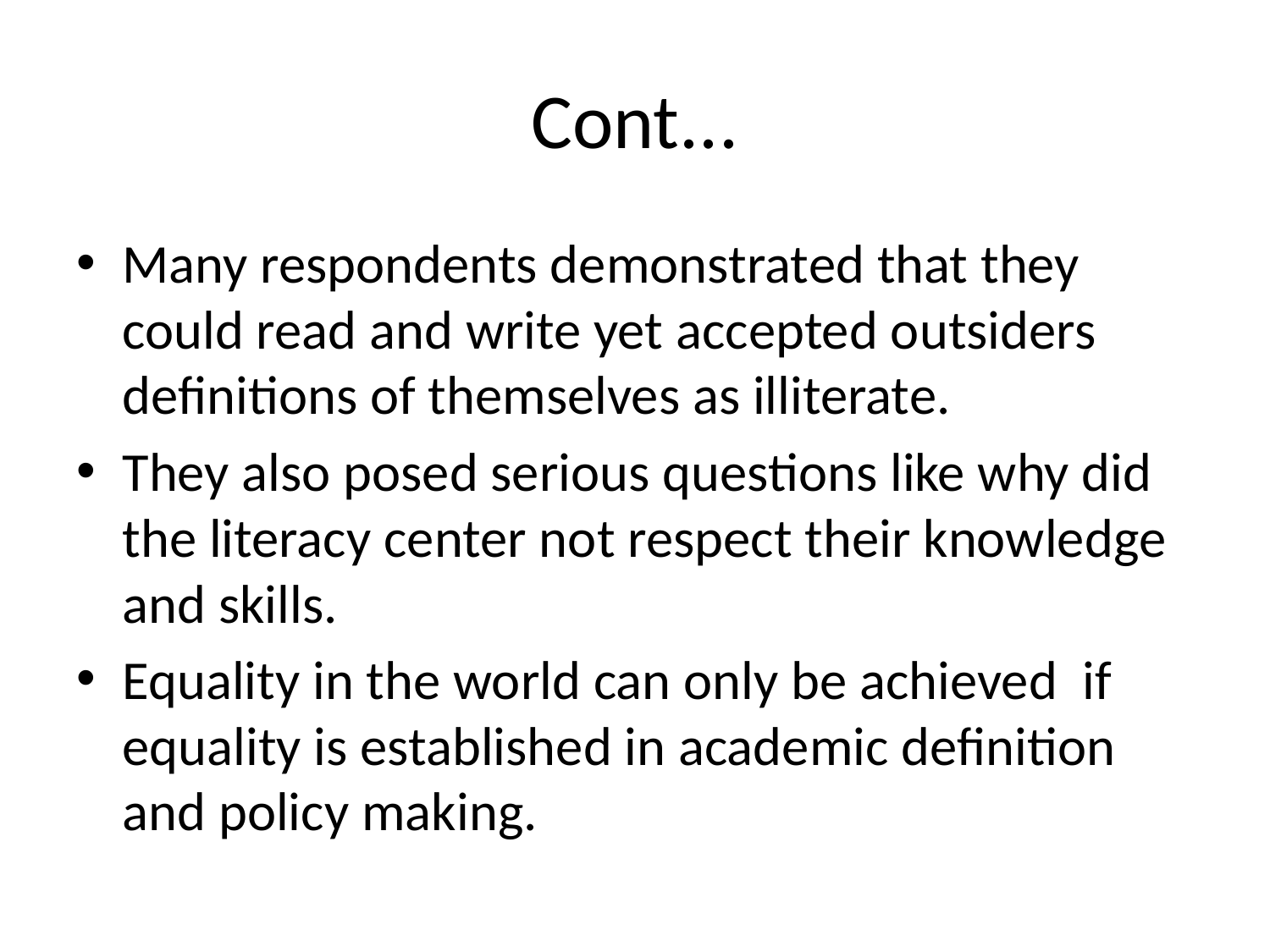

# Cont...
Many respondents demonstrated that they could read and write yet accepted outsiders definitions of themselves as illiterate.
They also posed serious questions like why did the literacy center not respect their knowledge and skills.
Equality in the world can only be achieved  if equality is established in academic definition and policy making.